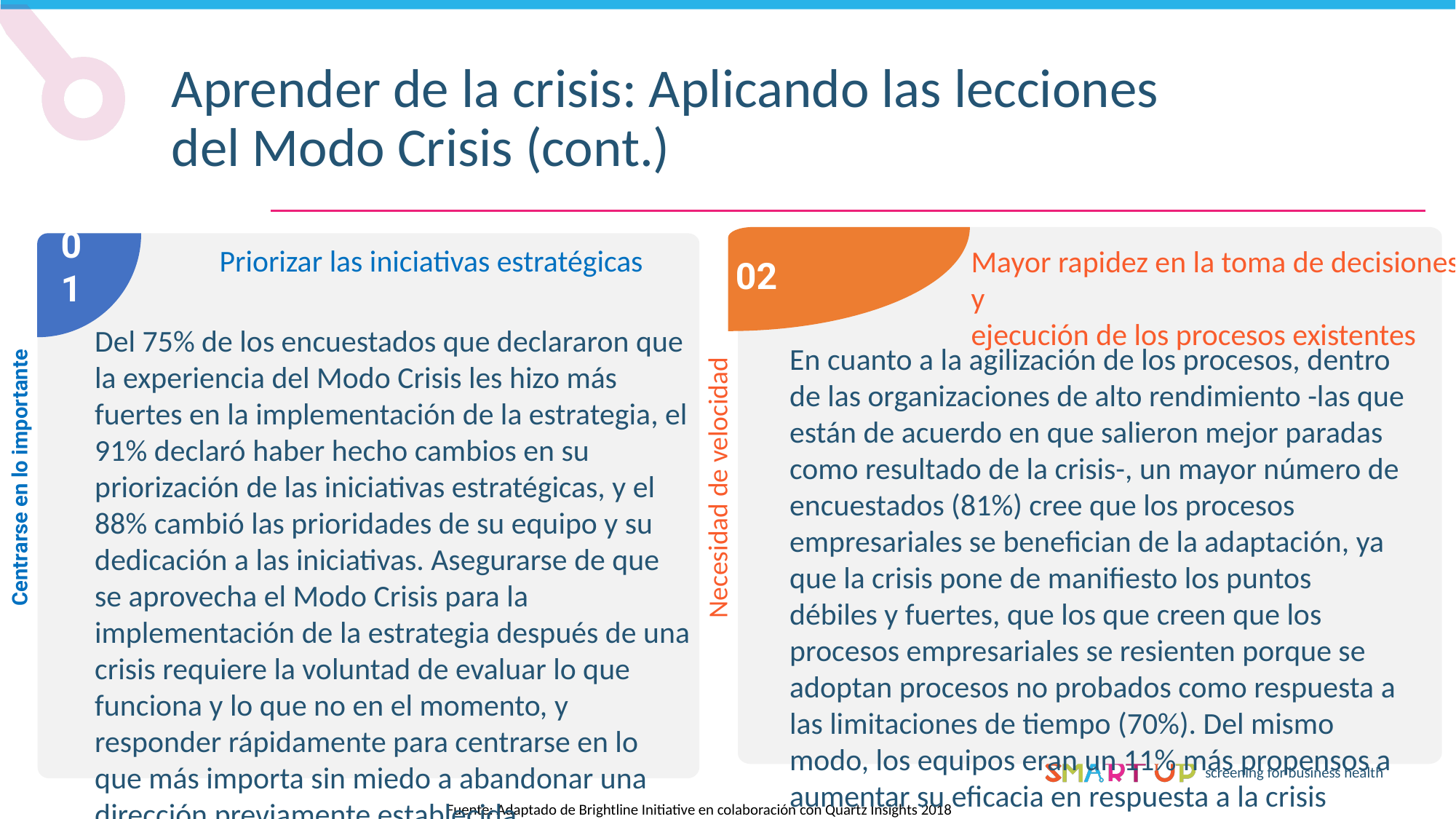

Aprender de la crisis: Aplicando las lecciones del Modo Crisis (cont.)

Priorizar las iniciativas estratégicas
Mayor rapidez en la toma de decisiones y
ejecución de los procesos existentes

01
02
Del 75% de los encuestados que declararon que la experiencia del Modo Crisis les hizo más fuertes en la implementación de la estrategia, el 91% declaró haber hecho cambios en su priorización de las iniciativas estratégicas, y el 88% cambió las prioridades de su equipo y su dedicación a las iniciativas. Asegurarse de que se aprovecha el Modo Crisis para la implementación de la estrategia después de una crisis requiere la voluntad de evaluar lo que funciona y lo que no en el momento, y responder rápidamente para centrarse en lo que más importa sin miedo a abandonar una dirección previamente establecida.
En cuanto a la agilización de los procesos, dentro de las organizaciones de alto rendimiento -las que están de acuerdo en que salieron mejor paradas como resultado de la crisis-, un mayor número de encuestados (81%) cree que los procesos empresariales se benefician de la adaptación, ya que la crisis pone de manifiesto los puntos débiles y fuertes, que los que creen que los procesos empresariales se resienten porque se adoptan procesos no probados como respuesta a las limitaciones de tiempo (70%). Del mismo modo, los equipos eran un 11% más propensos a aumentar su eficacia en respuesta a la crisis debido al reto
Centrarse en lo importante
Necesidad de velocidad
Fuente: Adaptado de Brightline Initiative en colaboración con Quartz Insights 2018